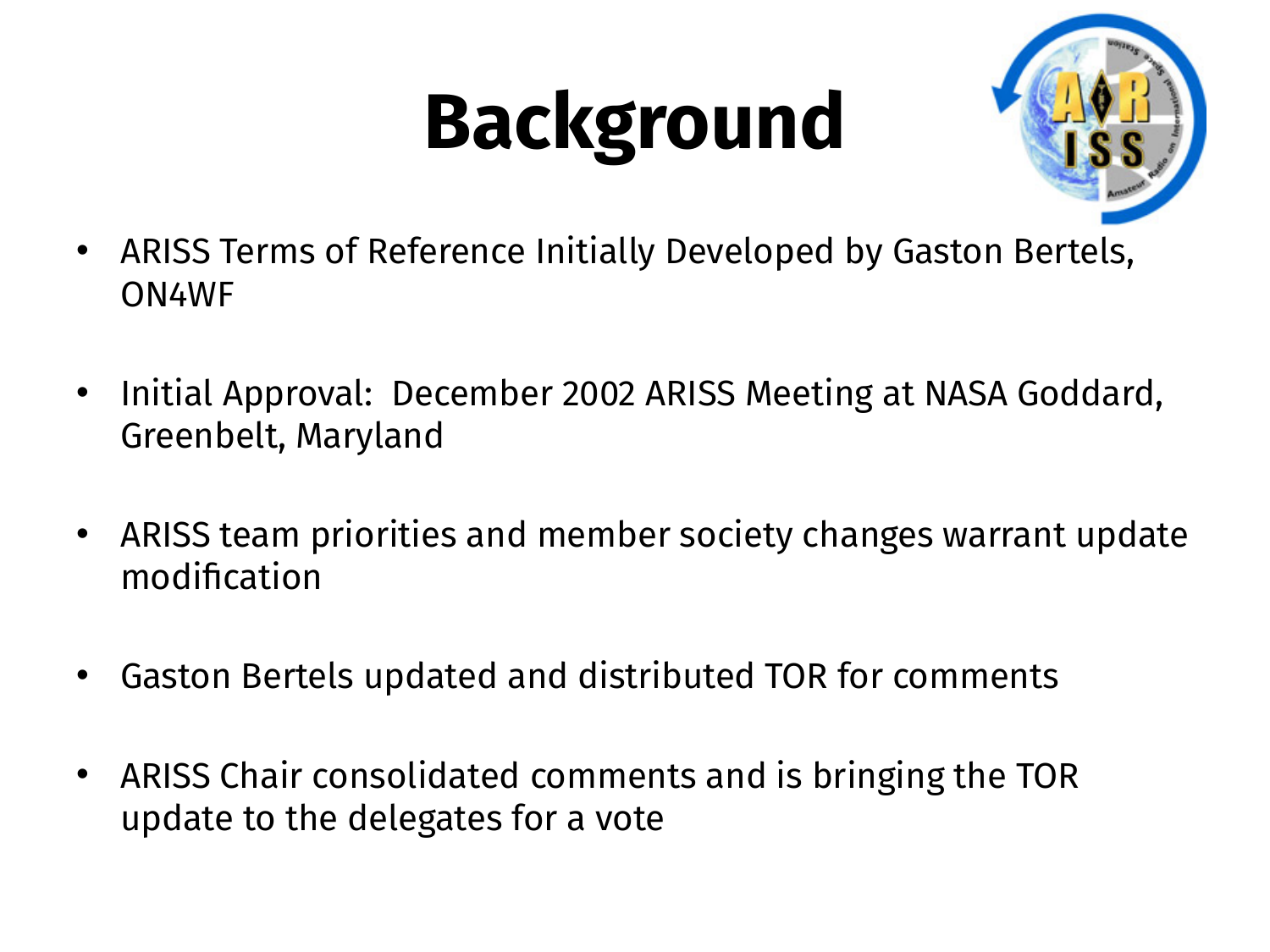

# Background
ARISS Terms of Reference Initially Developed by Gaston Bertels, ON4WF

Initial Approval:  December 2002 ARISS Meeting at NASA Goddard, Greenbelt, Maryland

ARISS team priorities and member society changes warrant update modification

Gaston Bertels updated and distributed TOR for comments

ARISS Chair consolidated comments and is bringing the TOR update to the delegates for a vote